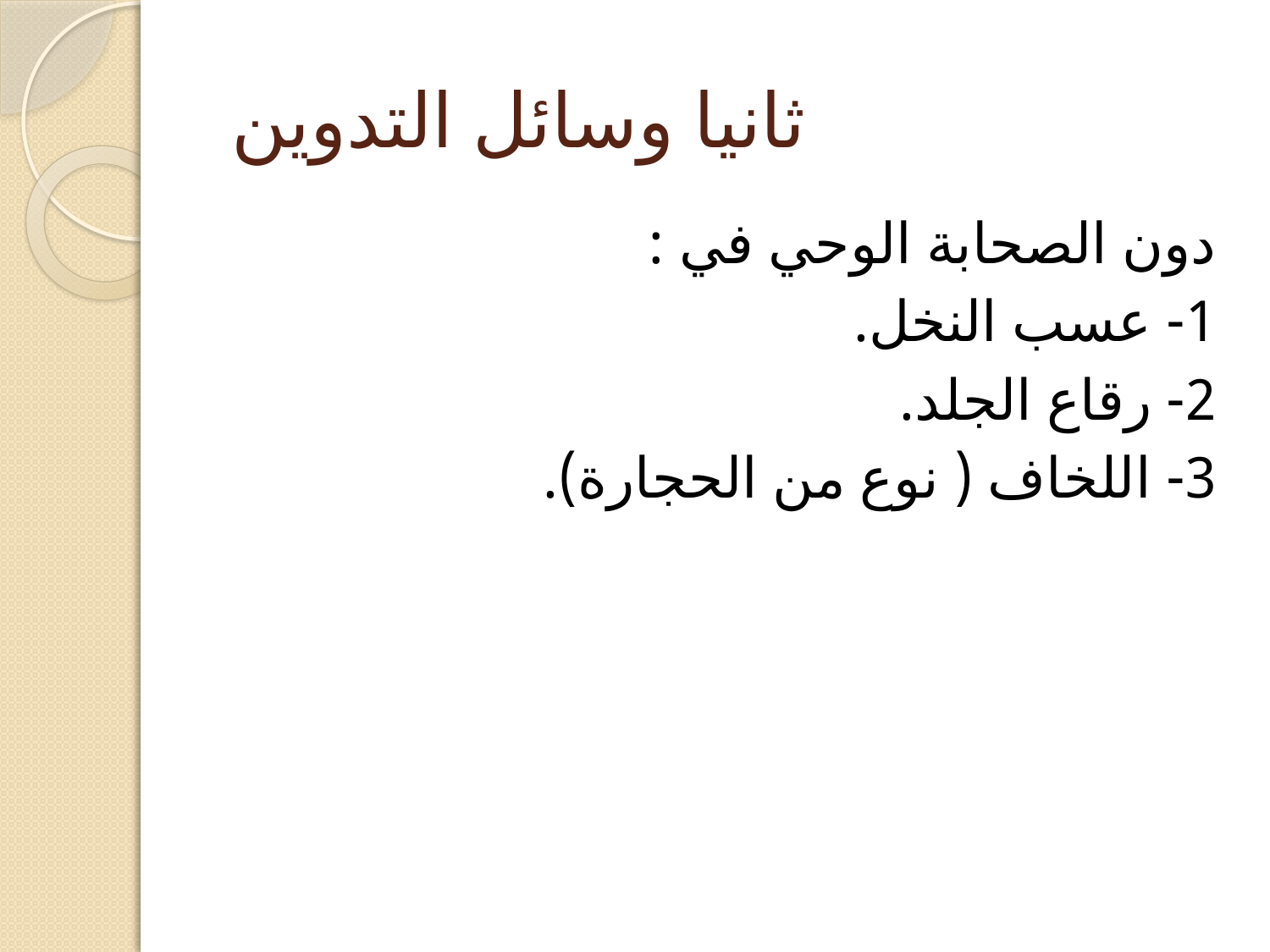

# ثانيا وسائل التدوين
دون الصحابة الوحي في :
1- عسب النخل.
2- رقاع الجلد.
3- اللخاف ( نوع من الحجارة).